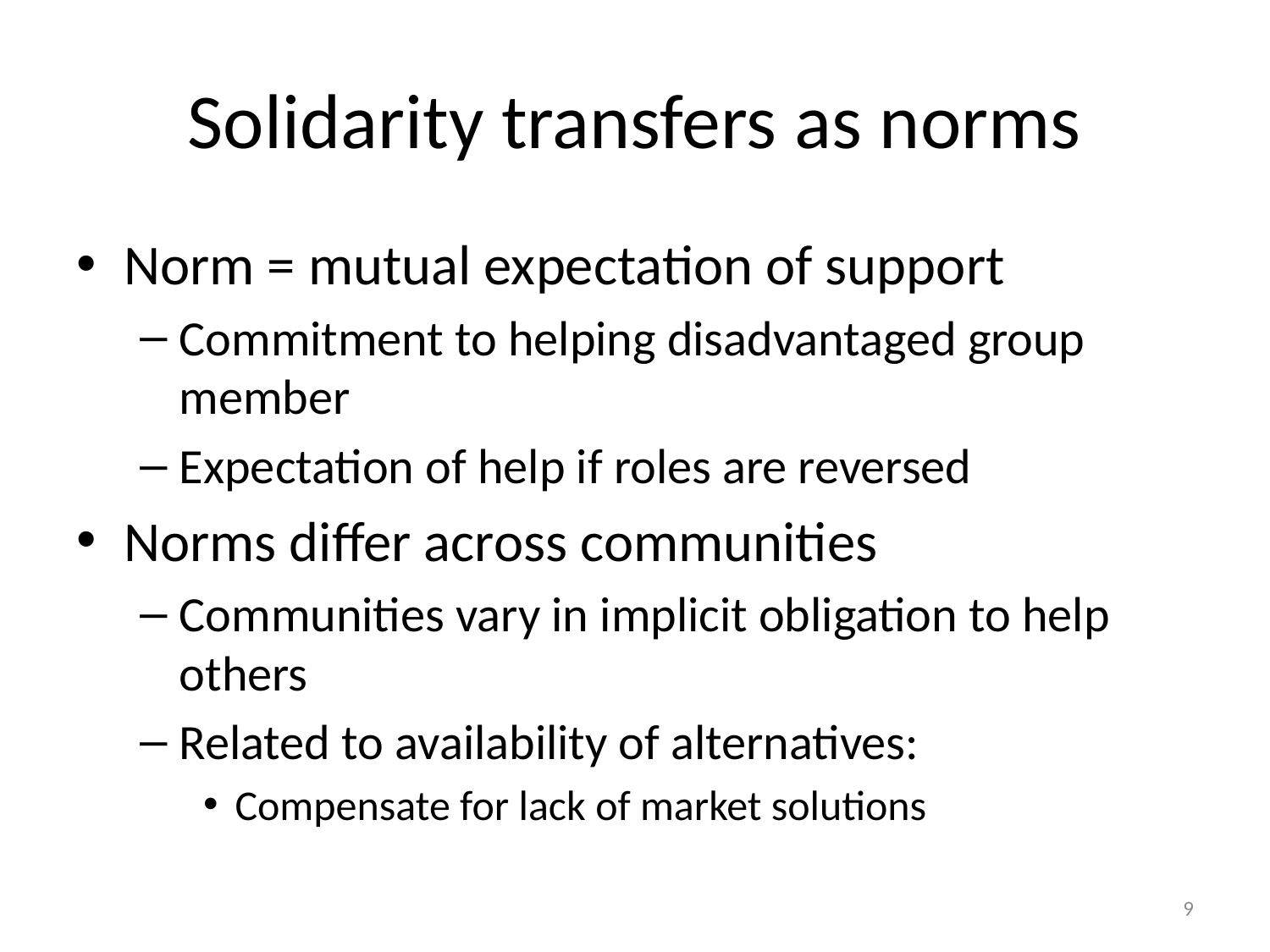

# Solidarity transfers as norms
Norm = mutual expectation of support
Commitment to helping disadvantaged group member
Expectation of help if roles are reversed
Norms differ across communities
Communities vary in implicit obligation to help others
Related to availability of alternatives:
Compensate for lack of market solutions
9